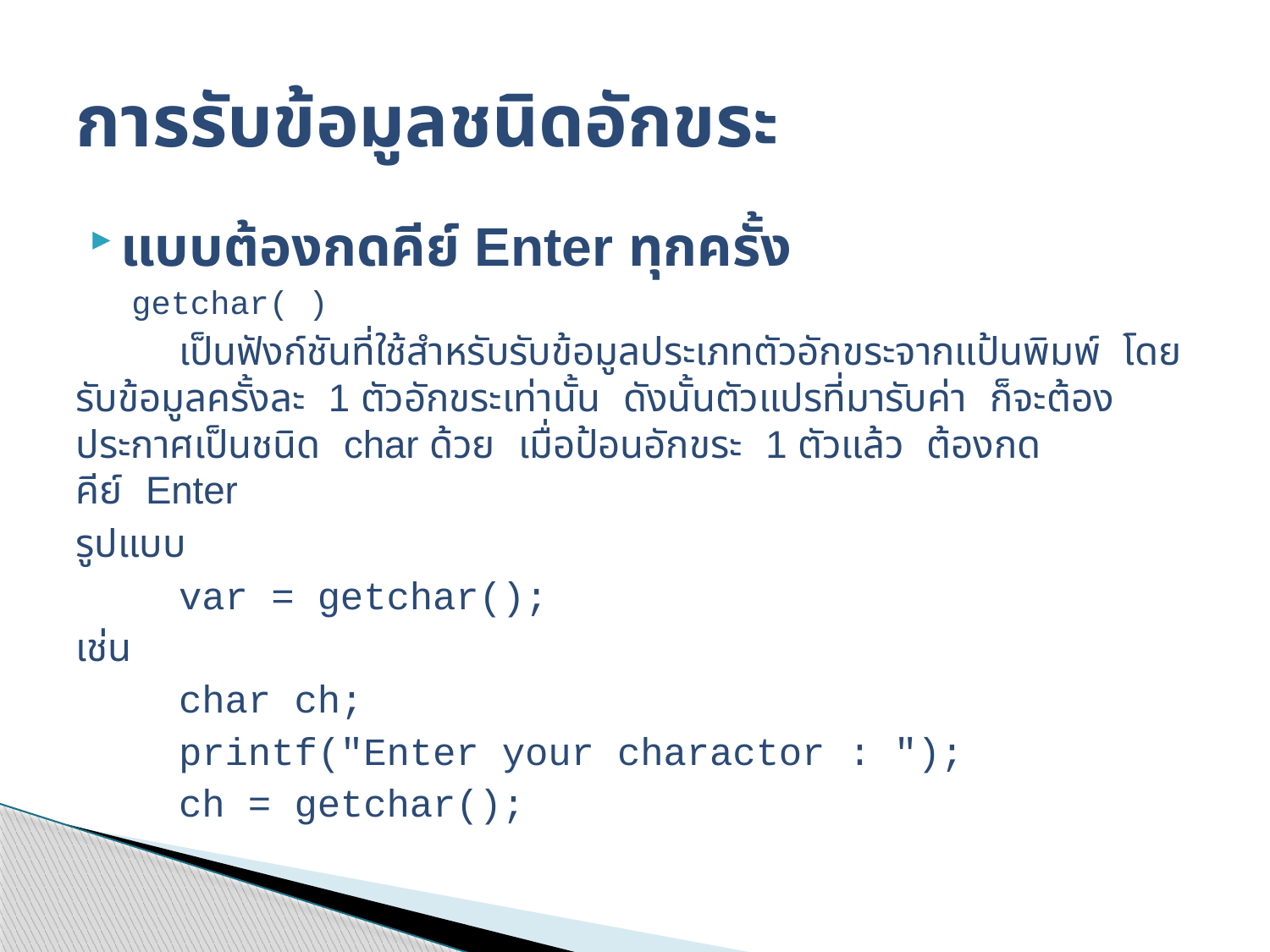

# การรับข้อมูลชนิดอักขระ
แบบต้องกดคีย์ Enter ทุกครั้ง
getchar( )
	เป็นฟังก์ชันที่ใช้สำหรับรับข้อมูลประเภทตัวอักขระจากแป้นพิมพ์ โดยรับข้อมูลครั้งละ 1 ตัวอักขระเท่านั้น ดังนั้นตัวแปรที่มารับค่า ก็จะต้องประกาศเป็นชนิด char ด้วย เมื่อป้อนอักขระ 1 ตัวแล้ว ต้องกดคีย์ Enter
รูปแบบ
	var = getchar();
เช่น
	char ch;
	printf("Enter your charactor : ");
	ch = getchar();